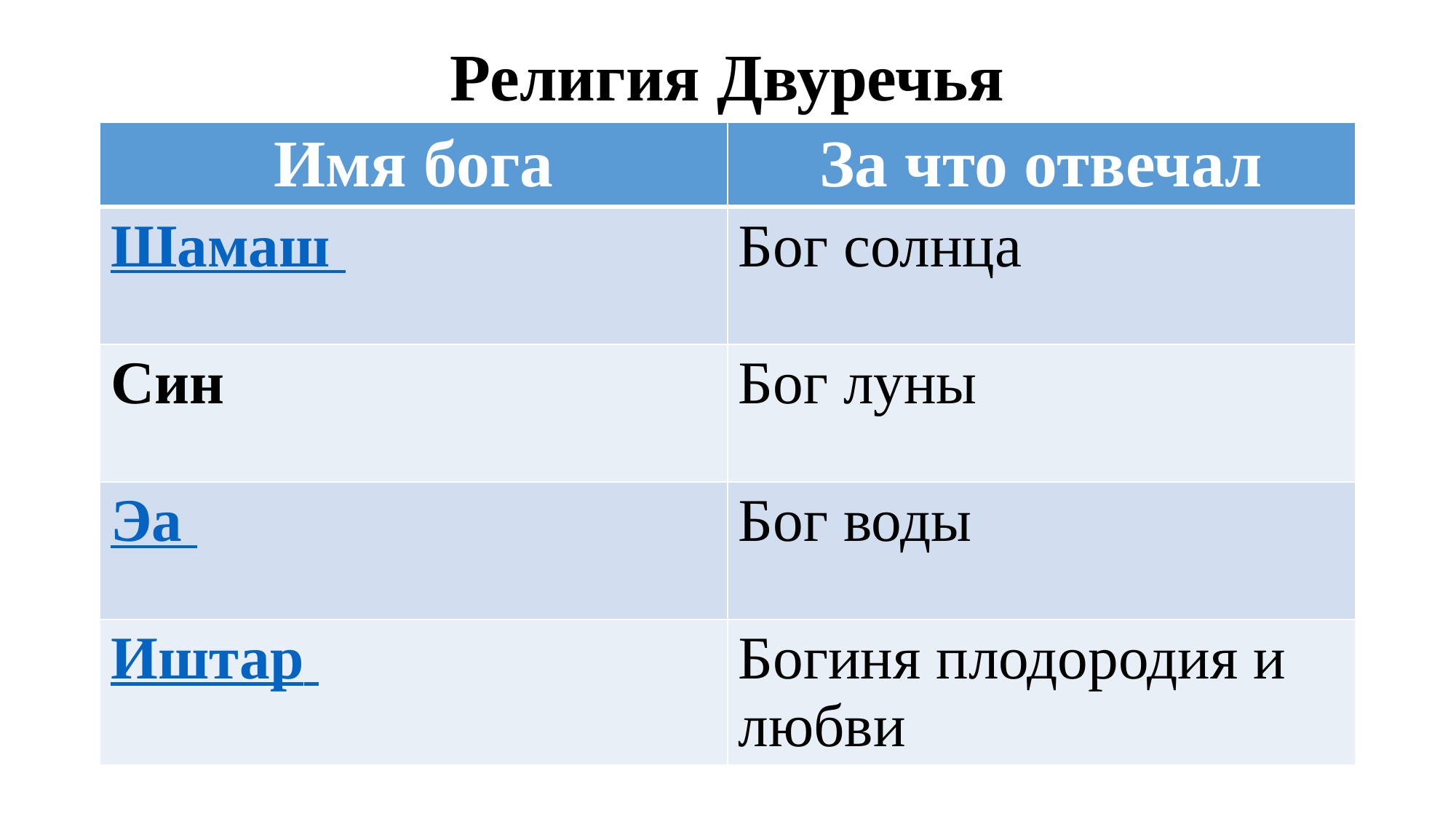

# Религия Двуречья
| Имя бога | За что отвечал |
| --- | --- |
| Шамаш | Бог солнца |
| Син | Бог луны |
| Эа | Бог воды |
| Иштар | Богиня плодородия и любви |